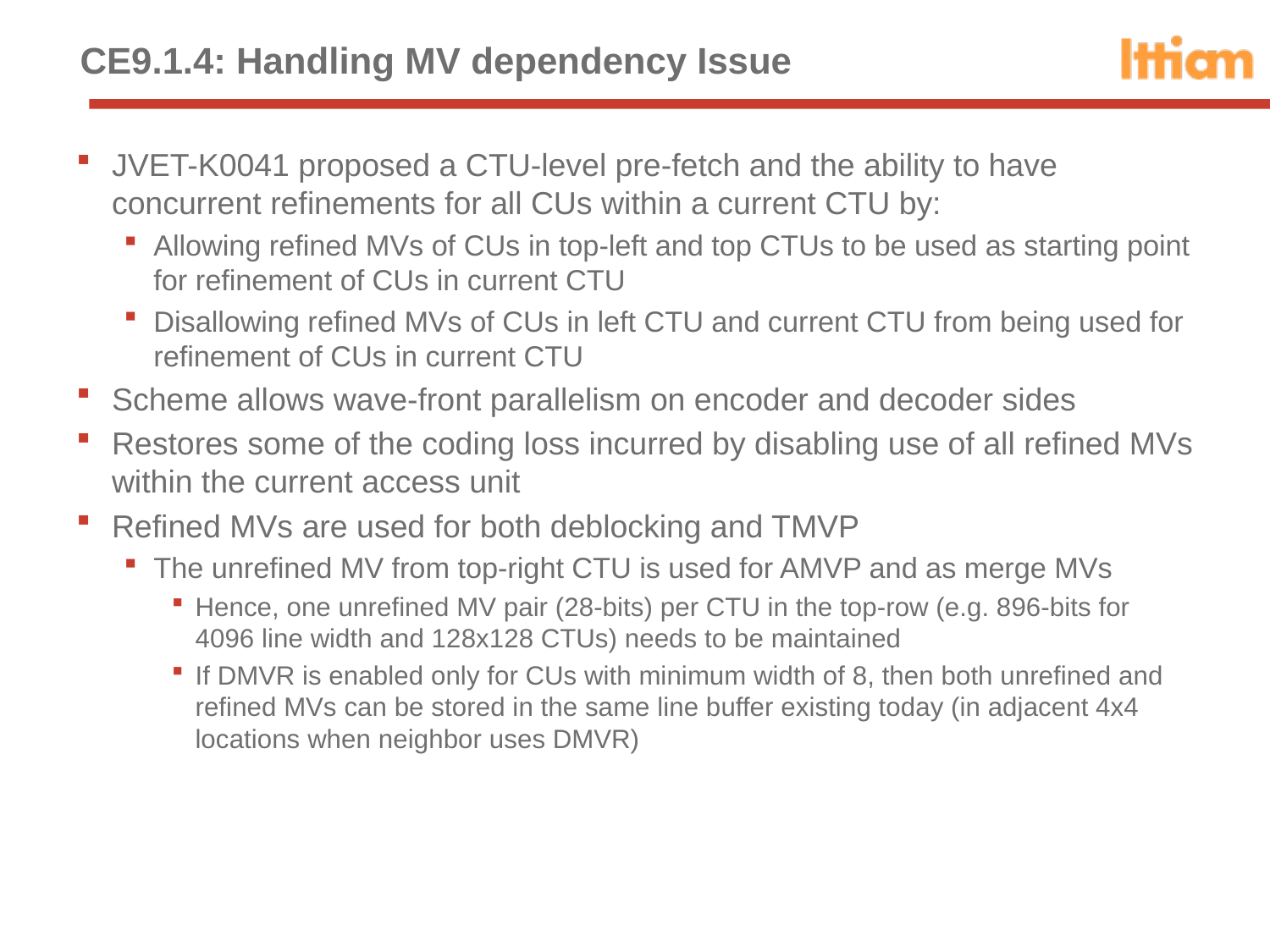

# CE9.1.4: Handling MV dependency Issue
JVET-K0041 proposed a CTU-level pre-fetch and the ability to have concurrent refinements for all CUs within a current CTU by:
Allowing refined MVs of CUs in top-left and top CTUs to be used as starting point for refinement of CUs in current CTU
Disallowing refined MVs of CUs in left CTU and current CTU from being used for refinement of CUs in current CTU
Scheme allows wave-front parallelism on encoder and decoder sides
Restores some of the coding loss incurred by disabling use of all refined MVs within the current access unit
Refined MVs are used for both deblocking and TMVP
The unrefined MV from top-right CTU is used for AMVP and as merge MVs
Hence, one unrefined MV pair (28-bits) per CTU in the top-row (e.g. 896-bits for 4096 line width and 128x128 CTUs) needs to be maintained
If DMVR is enabled only for CUs with minimum width of 8, then both unrefined and refined MVs can be stored in the same line buffer existing today (in adjacent 4x4 locations when neighbor uses DMVR)